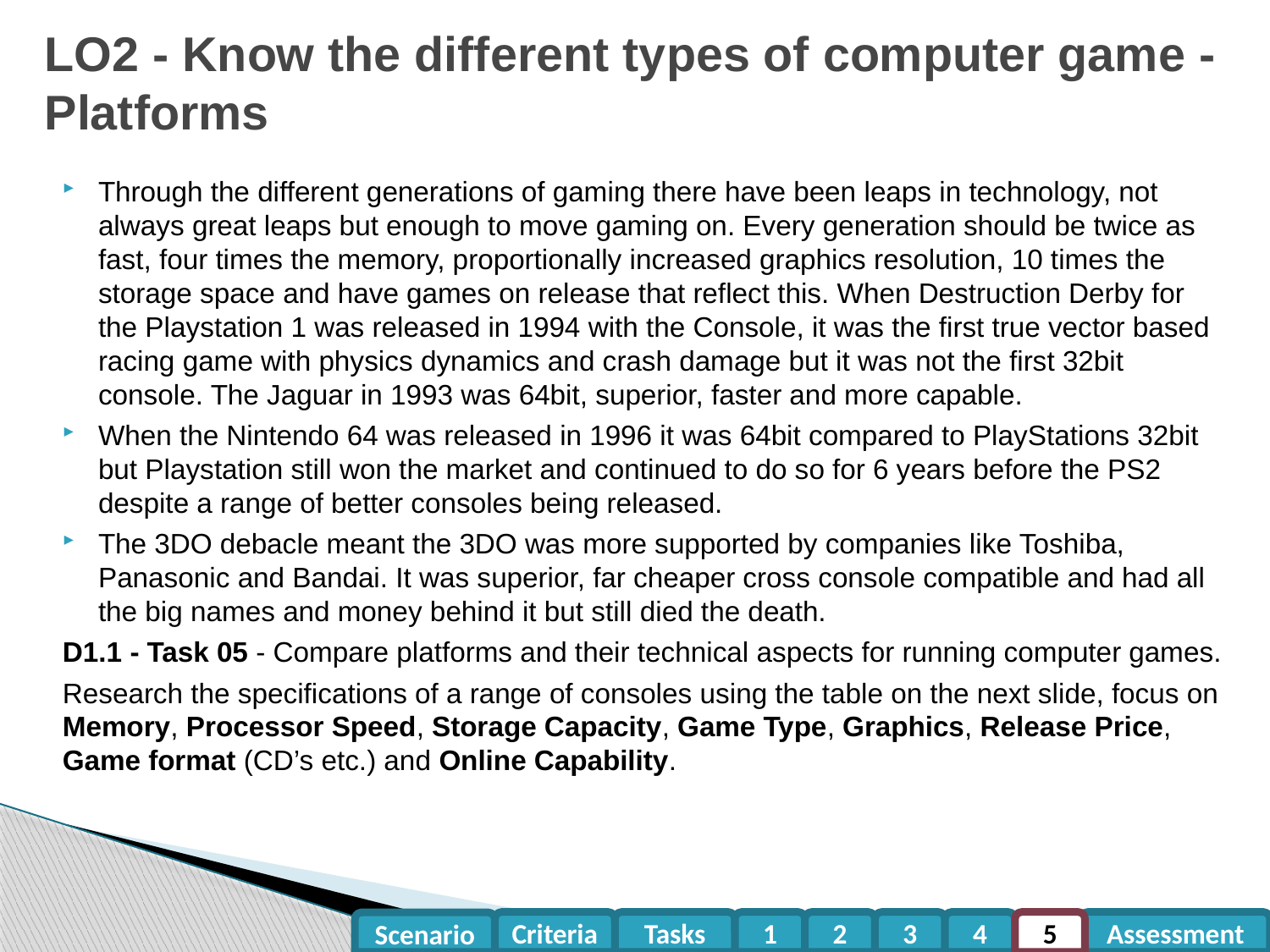

# LO2 - Know the different types of computer game - Platforms
Through the different generations of gaming there have been leaps in technology, not always great leaps but enough to move gaming on. Every generation should be twice as fast, four times the memory, proportionally increased graphics resolution, 10 times the storage space and have games on release that reflect this. When Destruction Derby for the Playstation 1 was released in 1994 with the Console, it was the first true vector based racing game with physics dynamics and crash damage but it was not the first 32bit console. The Jaguar in 1993 was 64bit, superior, faster and more capable.
When the Nintendo 64 was released in 1996 it was 64bit compared to PlayStations 32bit but Playstation still won the market and continued to do so for 6 years before the PS2 despite a range of better consoles being released.
The 3DO debacle meant the 3DO was more supported by companies like Toshiba, Panasonic and Bandai. It was superior, far cheaper cross console compatible and had all the big names and money behind it but still died the death.
D1.1 - Task 05 - Compare platforms and their technical aspects for running computer games.
Research the specifications of a range of consoles using the table on the next slide, focus on Memory, Processor Speed, Storage Capacity, Game Type, Graphics, Release Price, Game format (CD’s etc.) and Online Capability.
Criteria
Tasks
1
2
3
4
5
Assessment
Scenario